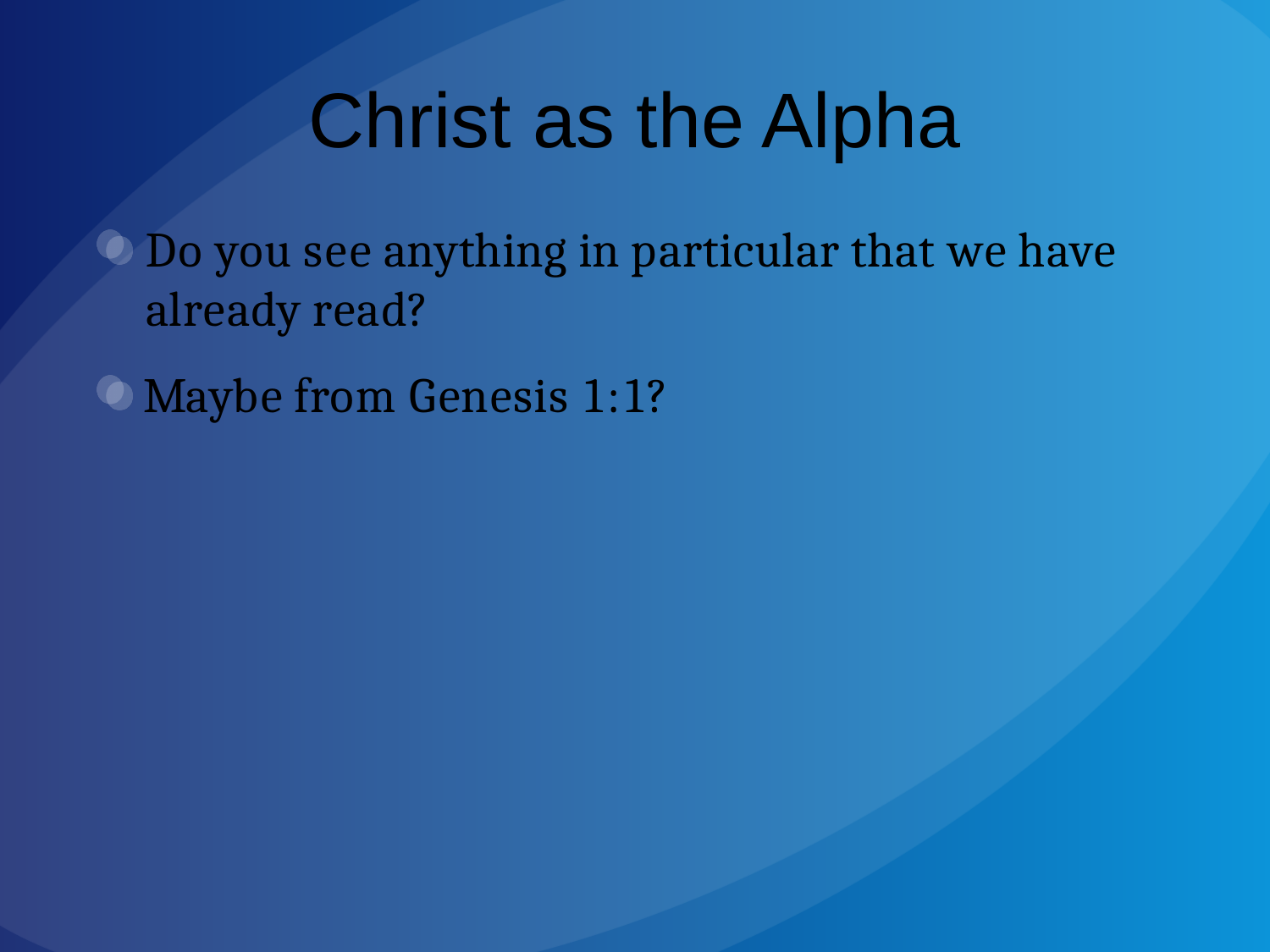

# Christ as the Alpha
Do you see anything in particular that we have already read?
Maybe from Genesis 1:1?